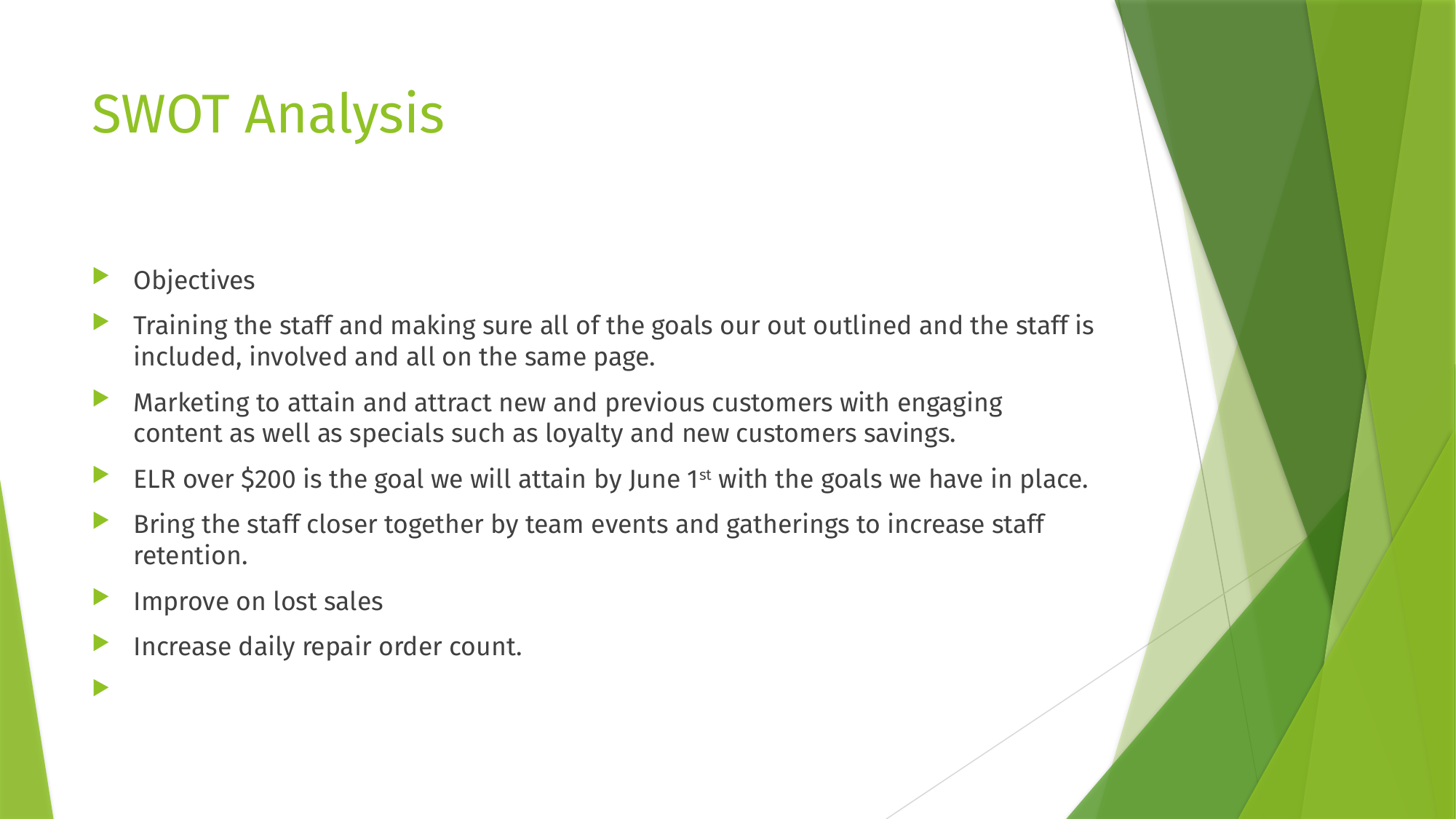

# SWOT Analysis
Objectives
Training the staff and making sure all of the goals our out outlined and the staff is included, involved and all on the same page.
Marketing to attain and attract new and previous customers with engaging content as well as specials such as loyalty and new customers savings.
ELR over $200 is the goal we will attain by June 1st with the goals we have in place.
Bring the staff closer together by team events and gatherings to increase staff retention.
Improve on lost sales
Increase daily repair order count.